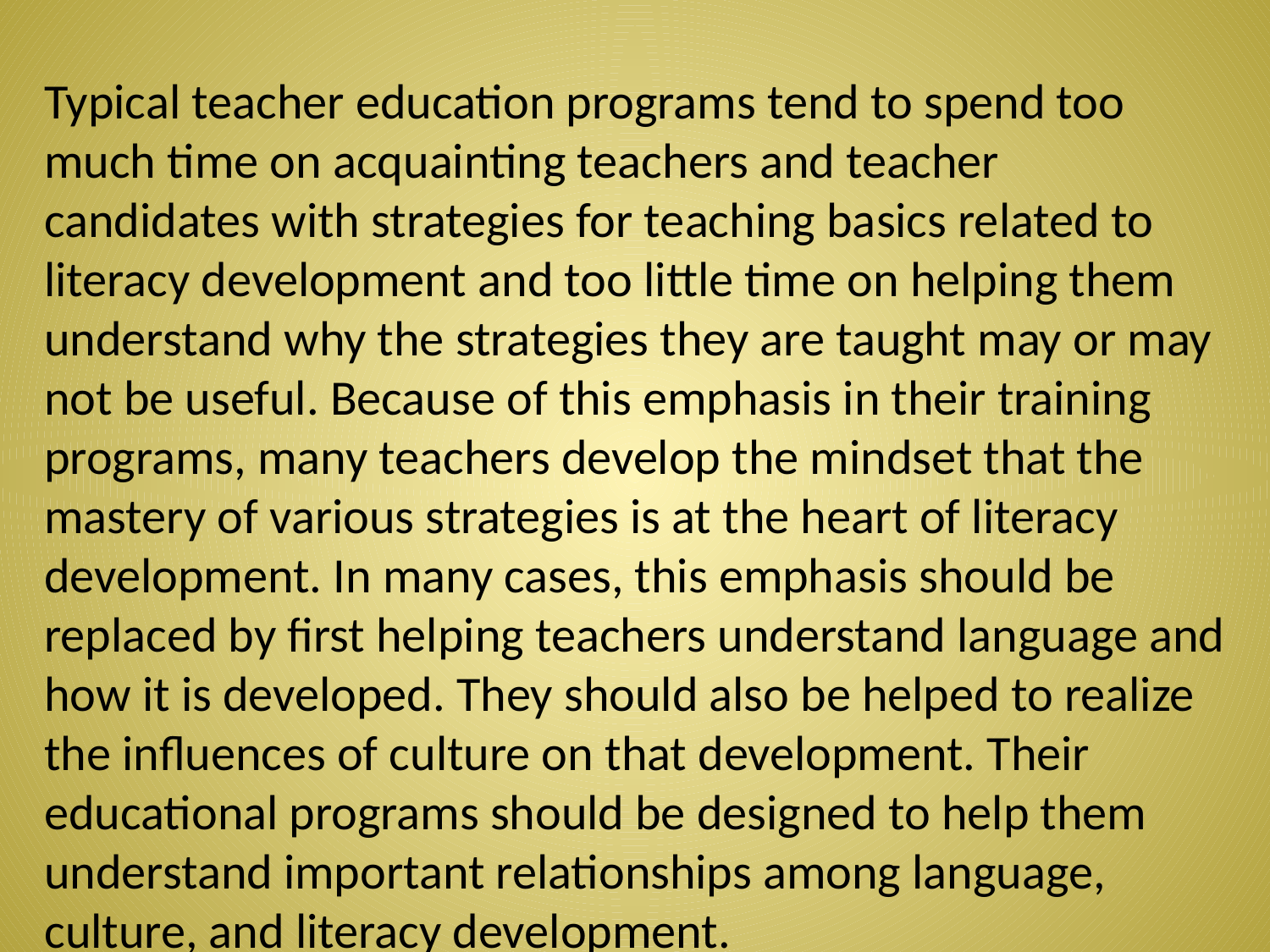

Typical teacher education programs tend to spend too much time on acquainting teachers and teacher candidates with strategies for teaching basics related to literacy development and too little time on helping them understand why the strategies they are taught may or may not be useful. Because of this emphasis in their training programs, many teachers develop the mindset that the mastery of various strategies is at the heart of literacy development. In many cases, this emphasis should be replaced by first helping teachers understand language and how it is developed. They should also be helped to realize the influences of culture on that development. Their educational programs should be designed to help them understand important relationships among language, culture, and literacy development.